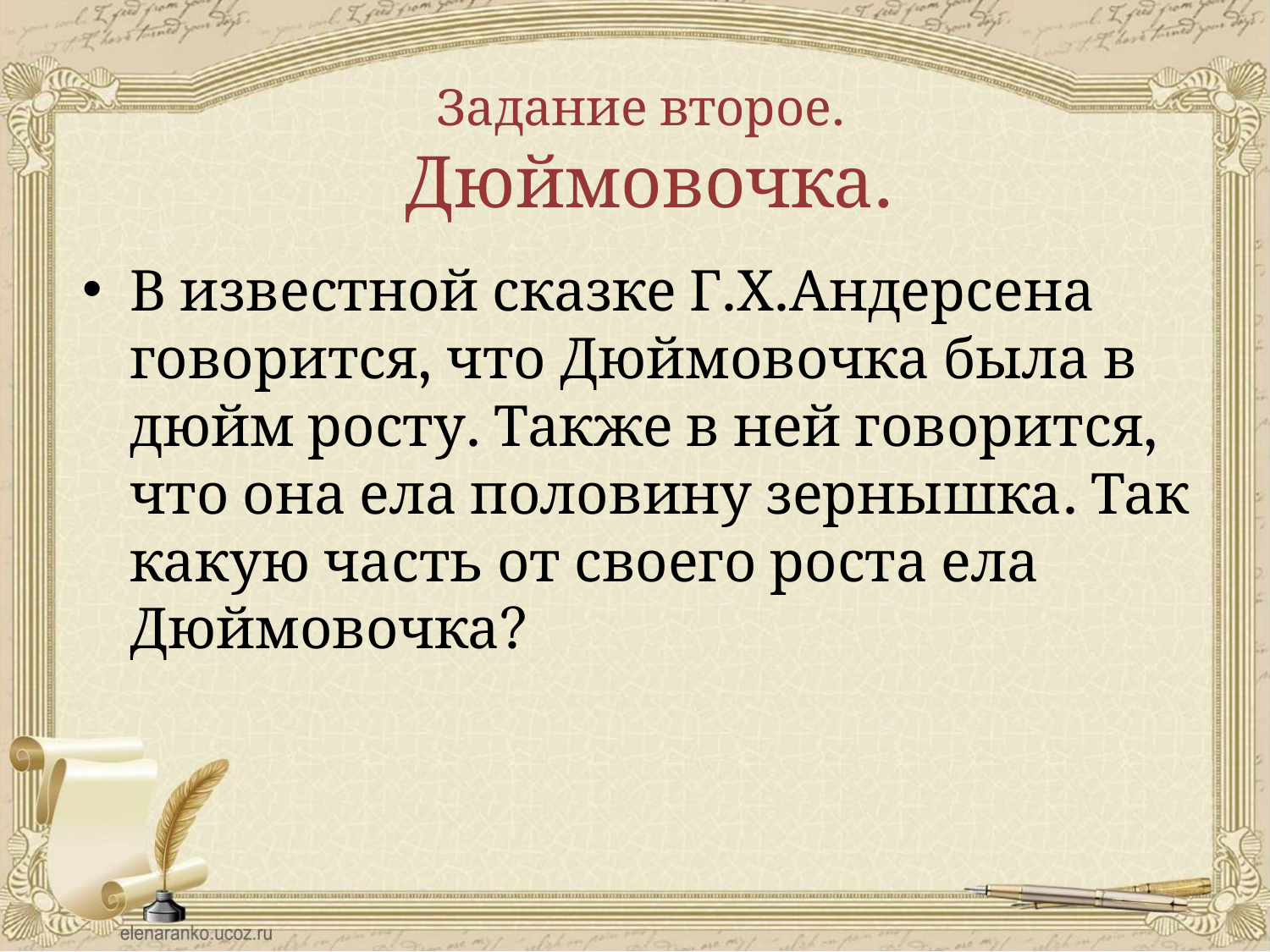

# Задание второе. Дюймовочка.
В известной сказке Г.Х.Андерсена говорится, что Дюймовочка была в дюйм росту. Также в ней говорится, что она ела половину зернышка. Так какую часть от своего роста ела Дюймовочка?